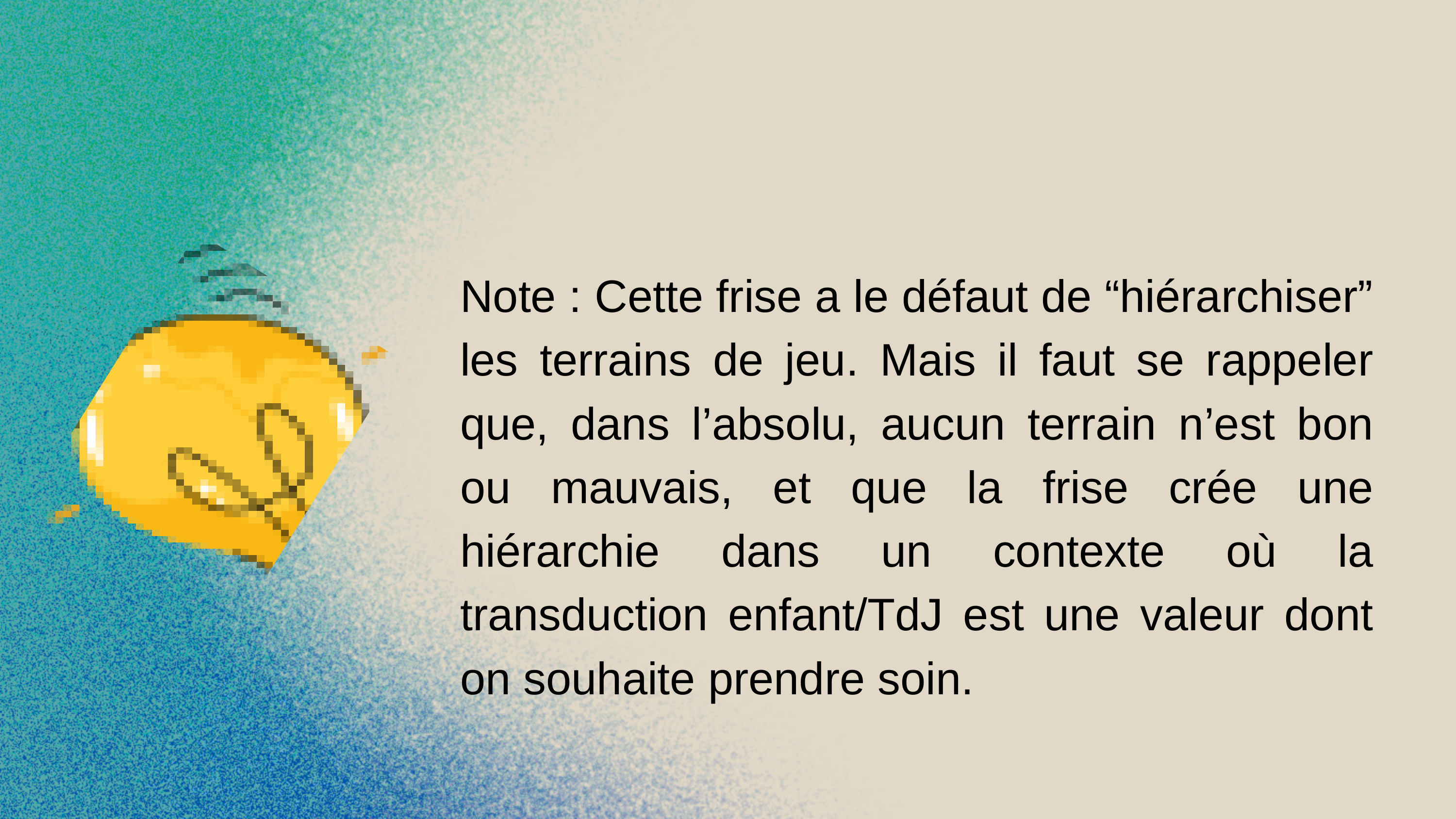

Note : Cette frise a le défaut de “hiérarchiser” les terrains de jeu. Mais il faut se rappeler que, dans l’absolu, aucun terrain n’est bon ou mauvais, et que la frise crée une hiérarchie dans un contexte où la transduction enfant/TdJ est une valeur dont on souhaite prendre soin.